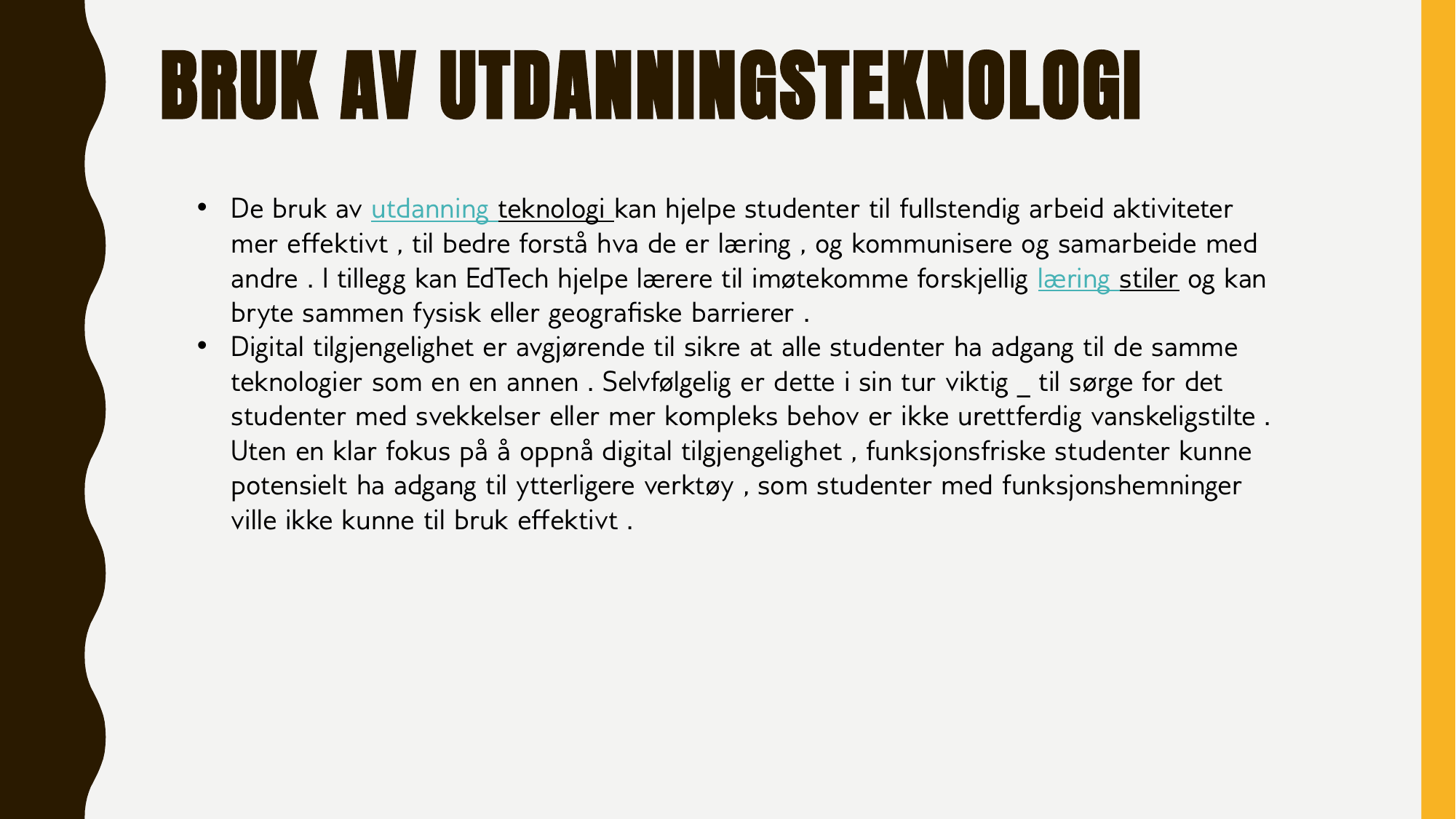

# Bruk av utdanningsteknologi
De bruk av utdanning teknologi kan hjelpe studenter til fullstendig arbeid aktiviteter mer effektivt , til bedre forstå hva de er læring , og kommunisere og samarbeide med andre . I tillegg kan EdTech hjelpe lærere til imøtekomme forskjellig læring stiler og kan bryte sammen fysisk eller geografiske barrierer .
Digital tilgjengelighet er avgjørende til sikre at alle studenter ha adgang til de samme teknologier som en en annen . Selvfølgelig er dette i sin tur viktig _ til sørge for det studenter med svekkelser eller mer kompleks behov er ikke urettferdig vanskeligstilte . Uten en klar fokus på å oppnå digital tilgjengelighet , funksjonsfriske studenter kunne potensielt ha adgang til ytterligere verktøy , som studenter med funksjonshemninger ville ikke kunne til bruk effektivt .